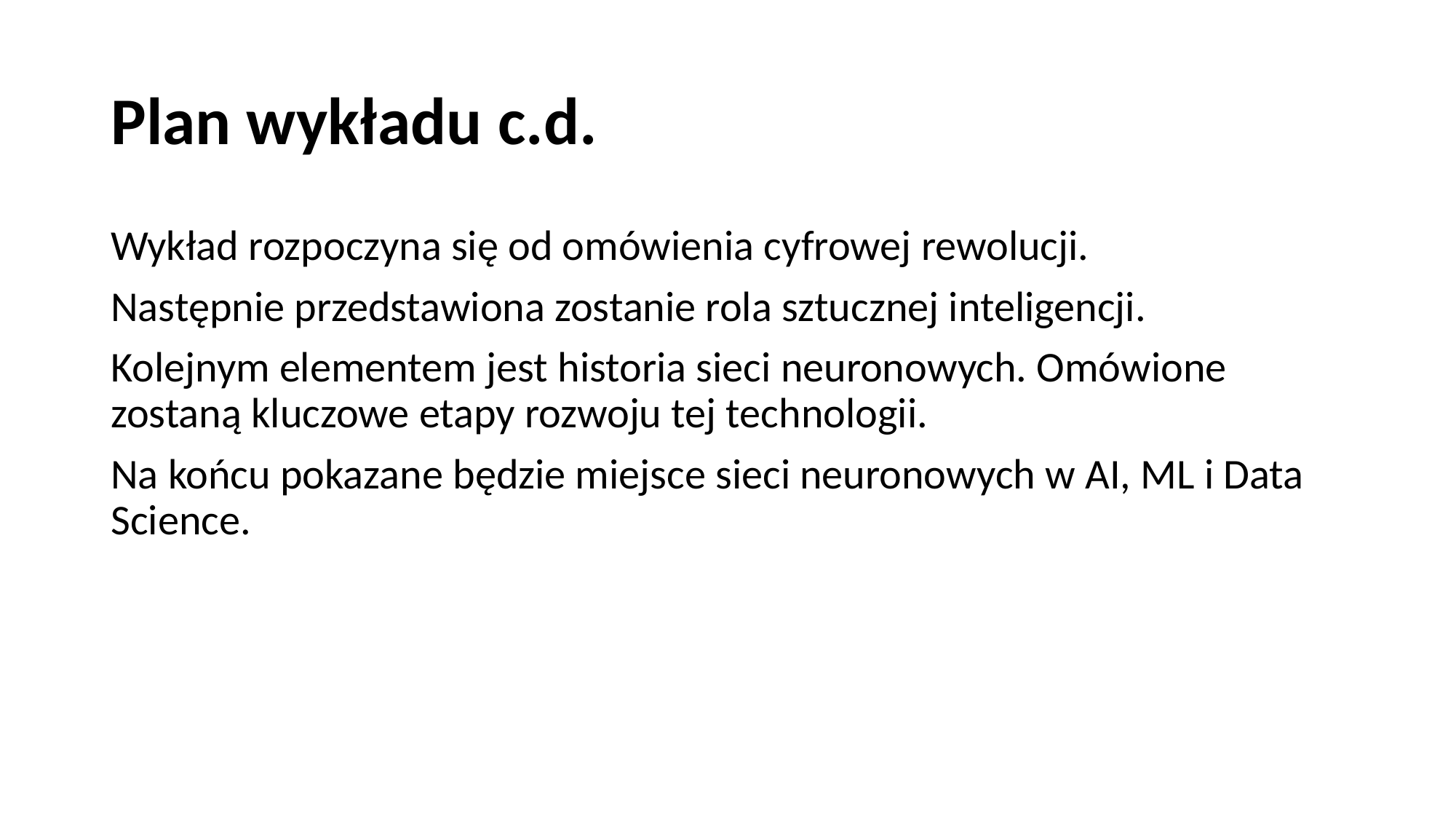

# Plan wykładu c.d.
Wykład rozpoczyna się od omówienia cyfrowej rewolucji.
Następnie przedstawiona zostanie rola sztucznej inteligencji.
Kolejnym elementem jest historia sieci neuronowych. Omówione zostaną kluczowe etapy rozwoju tej technologii.
Na końcu pokazane będzie miejsce sieci neuronowych w AI, ML i Data Science.